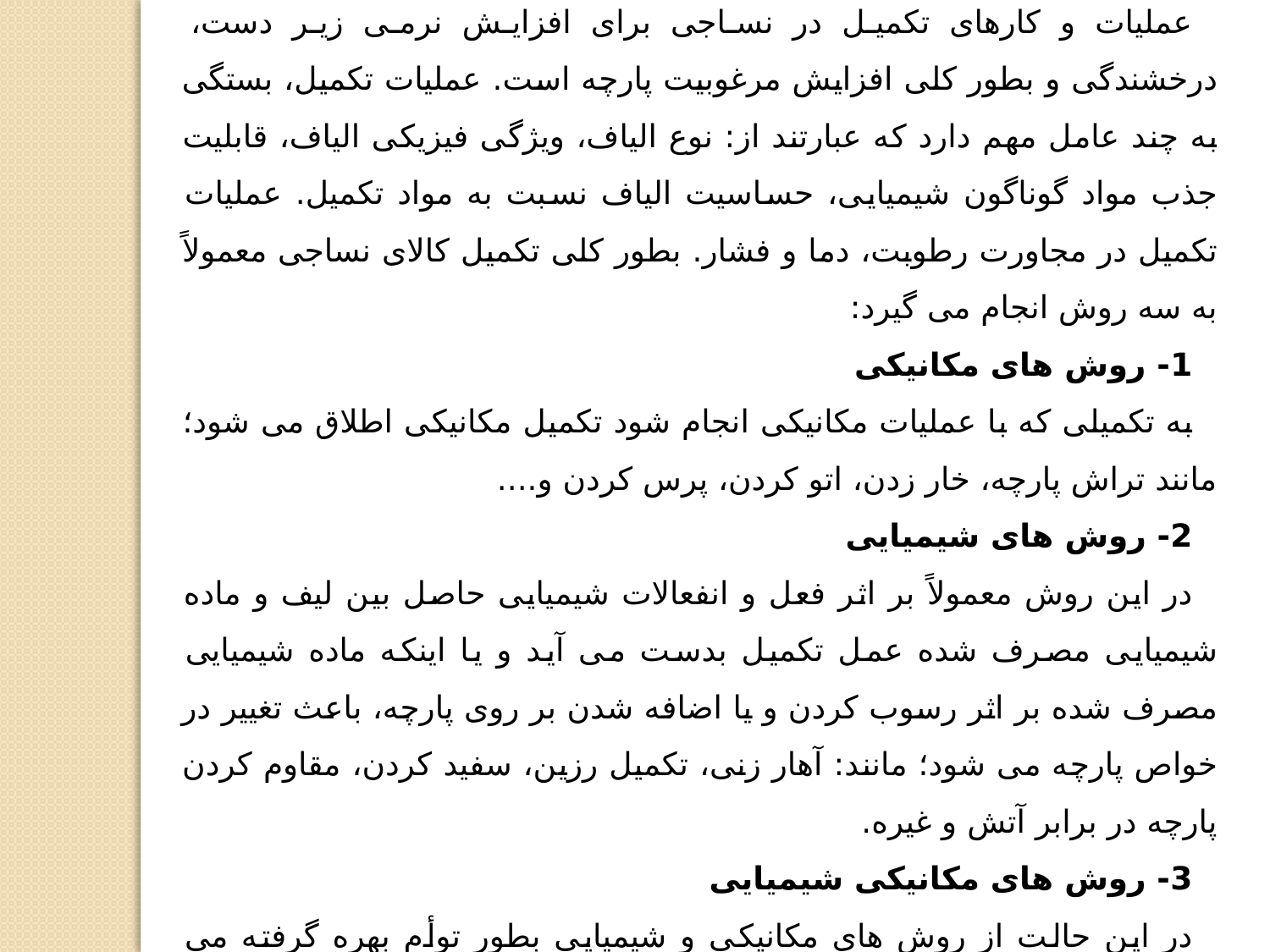

روشهای تکمیل کالای نساجی ( از نظر نحوه  انجام )
عملیات و کارهای تکمیل در نساجی برای افزایش نرمی زیر دست، درخشندگی و بطور کلی افزایش مرغوبیت پارچه است. عملیات تکمیل، بستگی به چند عامل مهم دارد که عبارتند از: نوع الیاف، ویژگی فیزیکی الیاف، قابلیت جذب مواد گوناگون شیمیایی، حساسیت الیاف نسبت به مواد تکمیل. عملیات تکمیل در مجاورت رطوبت، دما و فشار. بطور کلی تکمیل کالای نساجی معمولاً به سه روش انجام می گیرد:
1- روش های مکانیکی
به تکمیلی که با عملیات مکانیکی انجام شود تکمیل مکانیکی اطلاق می شود؛ مانند تراش پارچه، خار زدن، اتو کردن، پرس کردن و....
2- روش های شیمیایی
در این روش معمولاً بر اثر فعل و انفعالات شیمیایی حاصل بین لیف و ماده شیمیایی مصرف شده عمل تکمیل بدست می آید و یا اینکه ماده شیمیایی مصرف شده بر اثر رسوب کردن و یا اضافه شدن بر روی پارچه، باعث تغییر در خواص پارچه می شود؛ مانند: آهار زنی، تکمیل رزین، سفید کردن، مقاوم کردن پارچه در برابر آتش و غیره.
3- روش های مکانیکی شیمیایی
در این حالت از روش های مکانیکی و شیمیایی بطور توأم بهره گرفته می شود؛ مانند: بشور و بپوش کردن پارچه و یا تثبیت حرارتی آن.